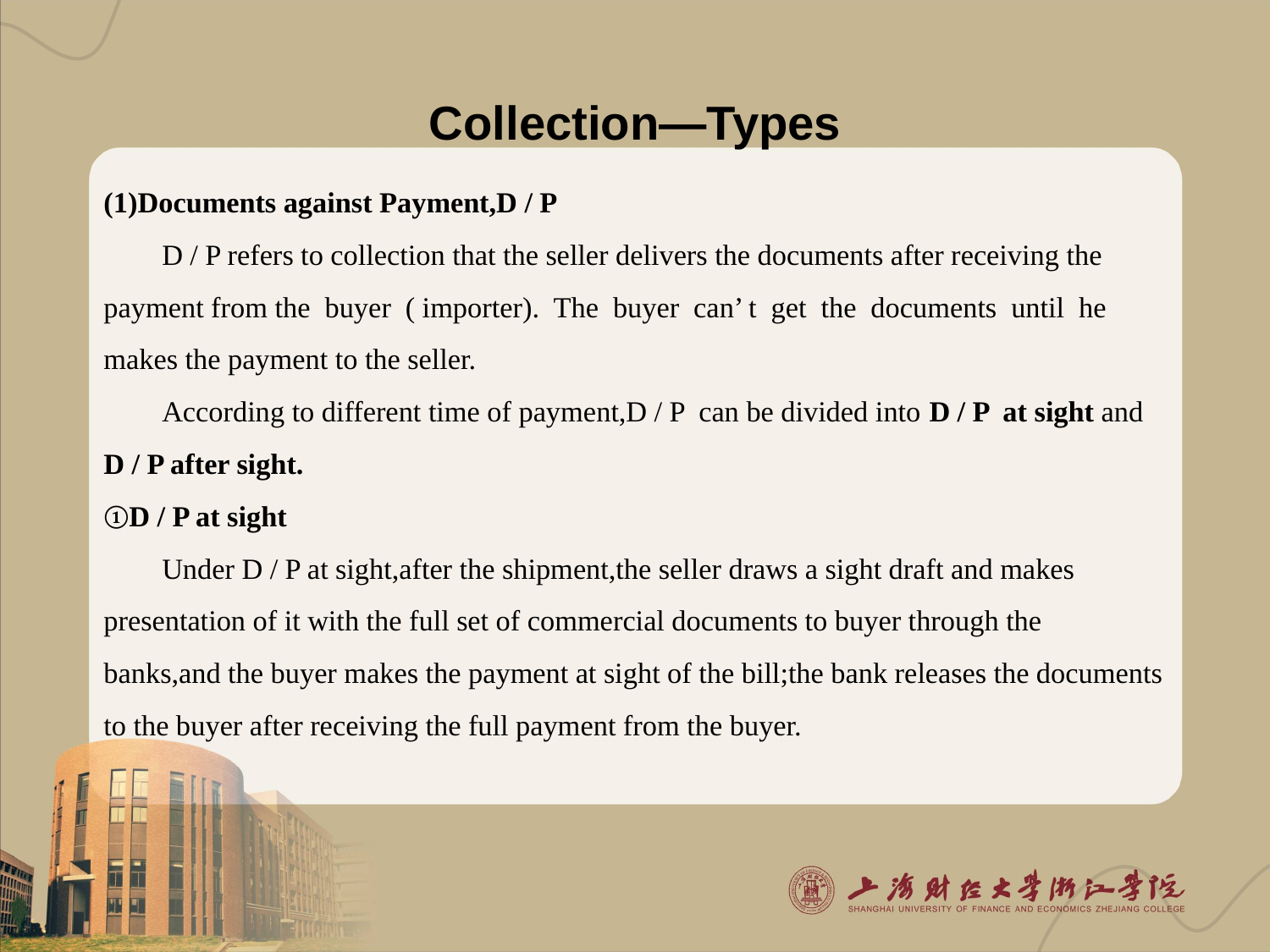

# Collection—Types
(1)Documents against Payment,D / P
D / P refers to collection that the seller delivers the documents after receiving the payment from the  buyer  ( importer).  The  buyer  can’ t  get  the  documents  until  he makes the payment to the seller.
According to different time of payment,D / P  can be divided into D / P  at sight and D / P after sight.
①D / P at sight
Under D / P at sight,after the shipment,the seller draws a sight draft and makes presentation of it with the full set of commercial documents to buyer through the banks,and the buyer makes the payment at sight of the bill;the bank releases the documents to the buyer after receiving the full payment from the buyer.